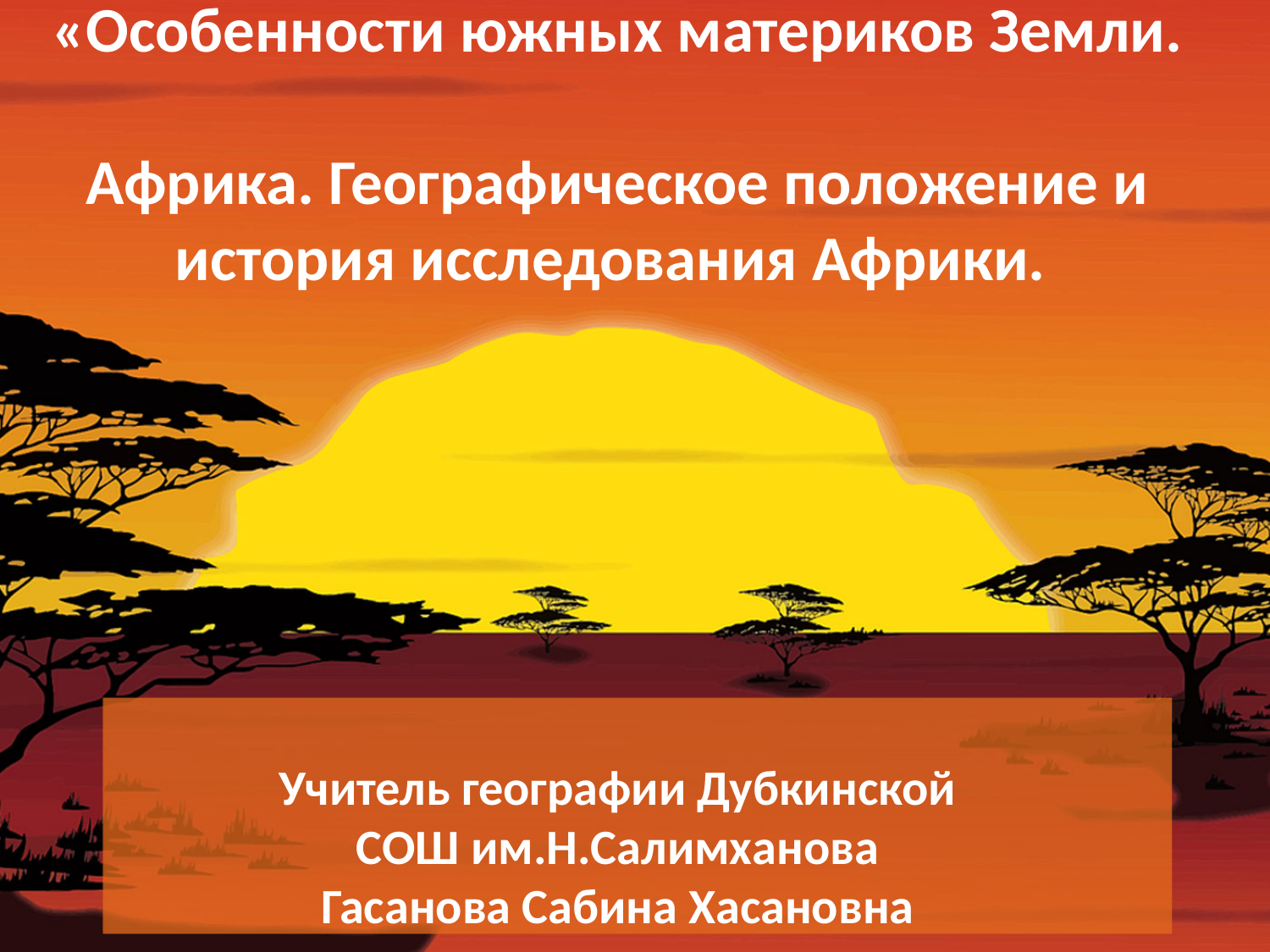

«Особенности южных материков Земли.
Африка. Географическое положение и история исследования Африки.
Учитель географии Дубкинской СОШ им.Н.Салимханова
Гасанова Сабина Хасановна